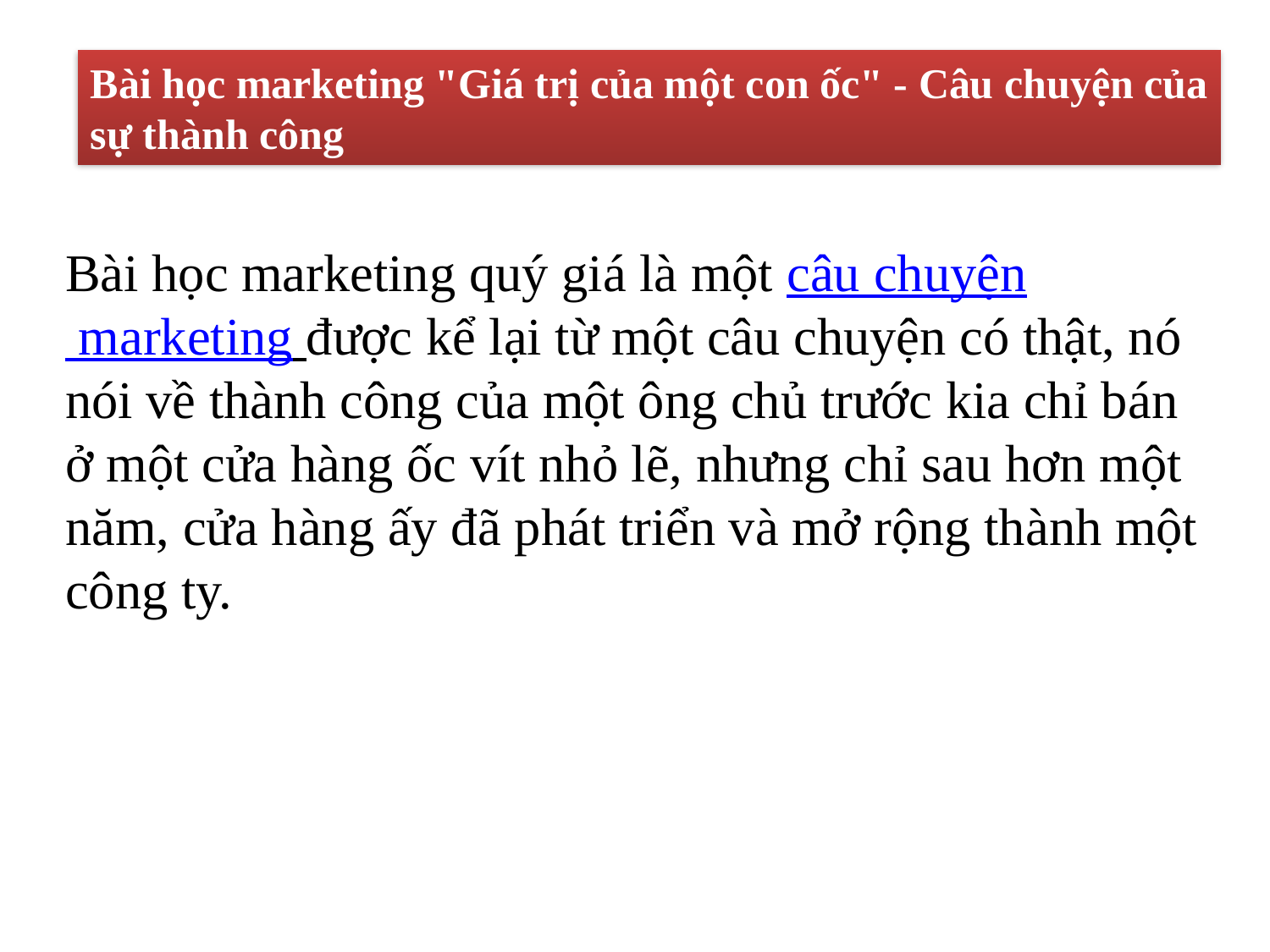

Bài học marketing "Giá trị của một con ốc" - Câu chuyện của sự thành công
Bài học marketing quý giá là một câu chuyện marketing được kể lại từ một câu chuyện có thật, nó nói về thành công của một ông chủ trước kia chỉ bán ở một cửa hàng ốc vít nhỏ lẽ, nhưng chỉ sau hơn một năm, cửa hàng ấy đã phát triển và mở rộng thành một công ty.